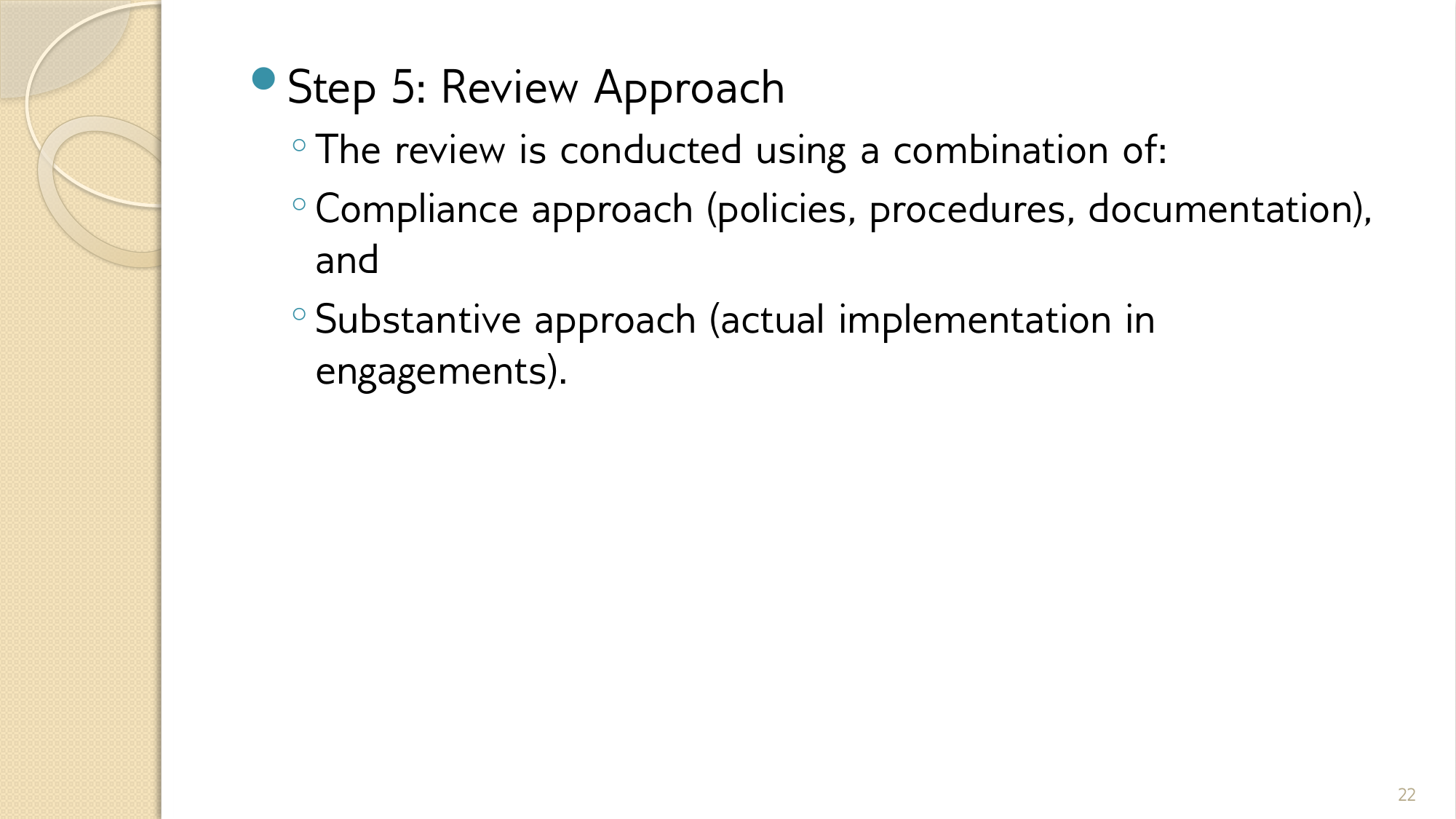

Step 5: Review Approach
The review is conducted using a combination of:
Compliance approach (policies, procedures, documentation), and
Substantive approach (actual implementation in engagements).

22